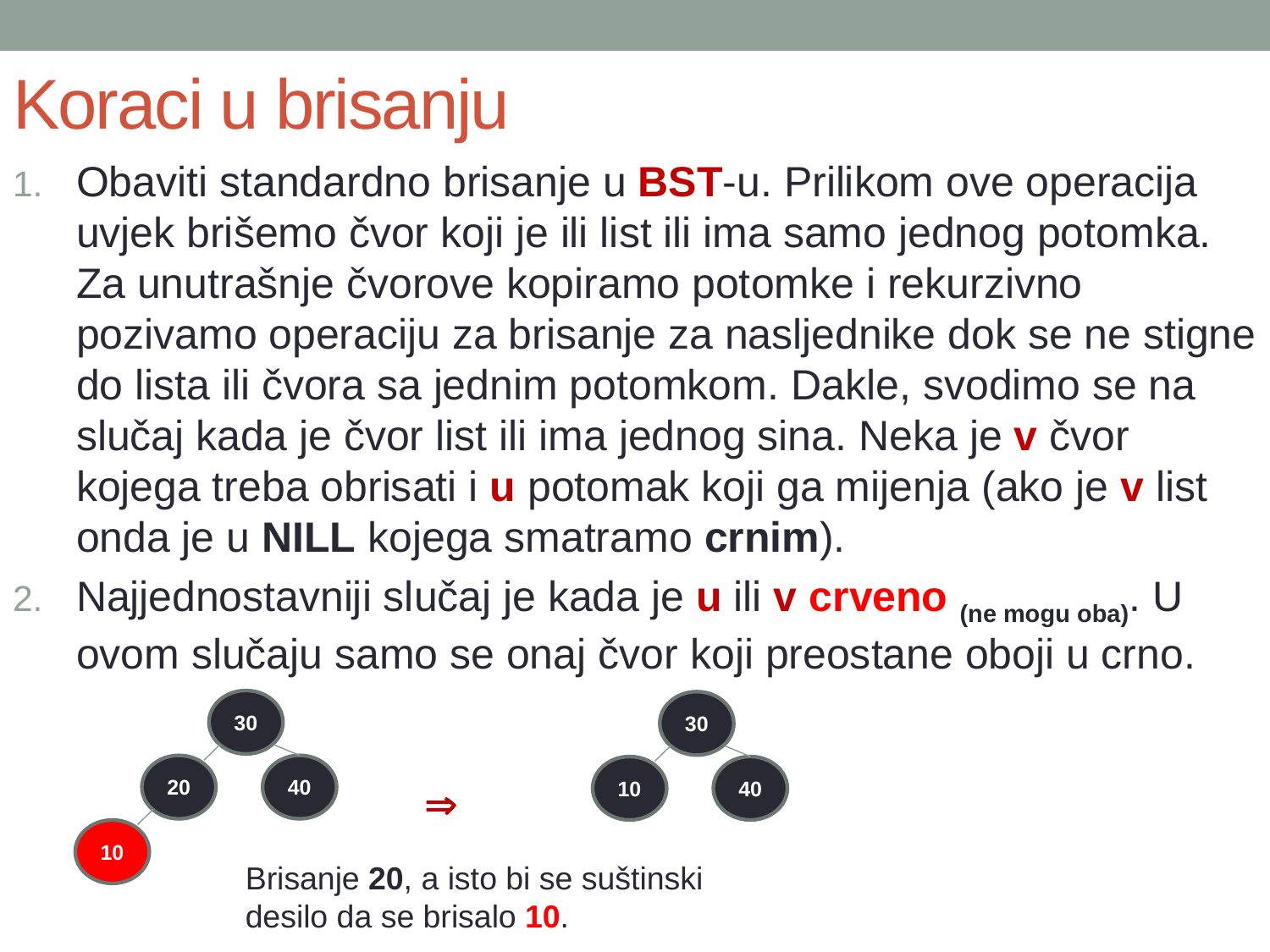

# Koraci u brisanju
Obaviti standardno brisanje u BST-u. Prilikom ove operacija uvjek brišemo čvor koji je ili list ili ima samo jednog potomka. Za unutrašnje čvorove kopiramo potomke i rekurzivno pozivamo operaciju za brisanje za nasljednike dok se ne stigne do lista ili čvora sa jednim potomkom. Dakle, svodimo se na slučaj kada je čvor list ili ima jednog sina. Neka je v čvor kojega treba obrisati i u potomak koji ga mijenja (ako je v list onda je u NILL kojega smatramo crnim).
Najjednostavniji slučaj je kada je u ili v crveno (ne mogu oba). U ovom slučaju samo se onaj čvor koji preostane oboji u crno.
30
30
⇒
20
40
10
40
10
Brisanje 20, a isto bi se suštinski desilo da se brisalo 10.